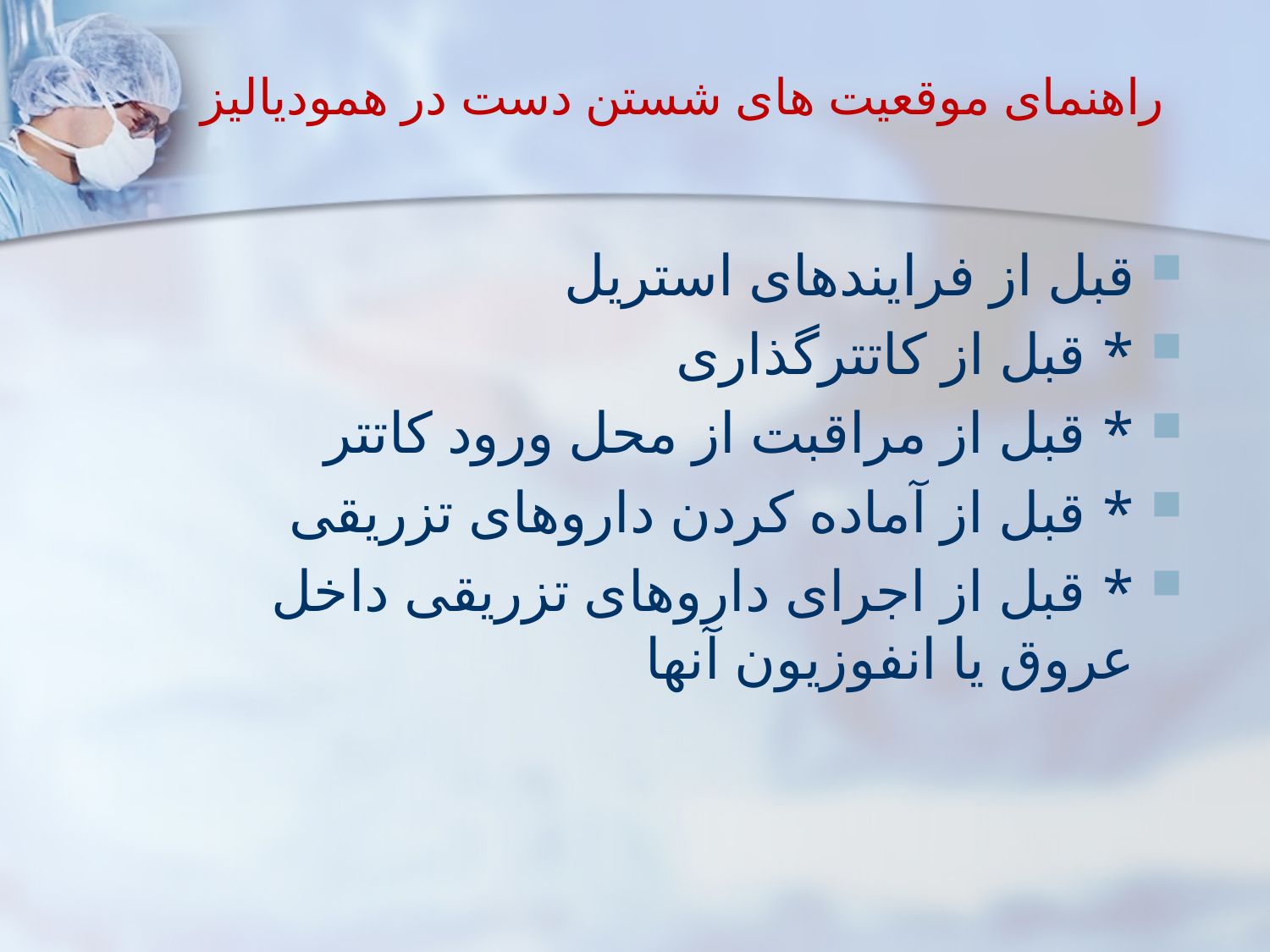

# راهنمای موقعیت های شستن دست در همودیالیز
قبل از فرایندهای استریل
* قبل از کاتترگذاری
* قبل از مراقبت از محل ورود کاتتر
* قبل از آماده کردن داروهای تزریقی
* قبل از اجرای داروهای تزریقی داخل عروق یا انفوزیون آنها